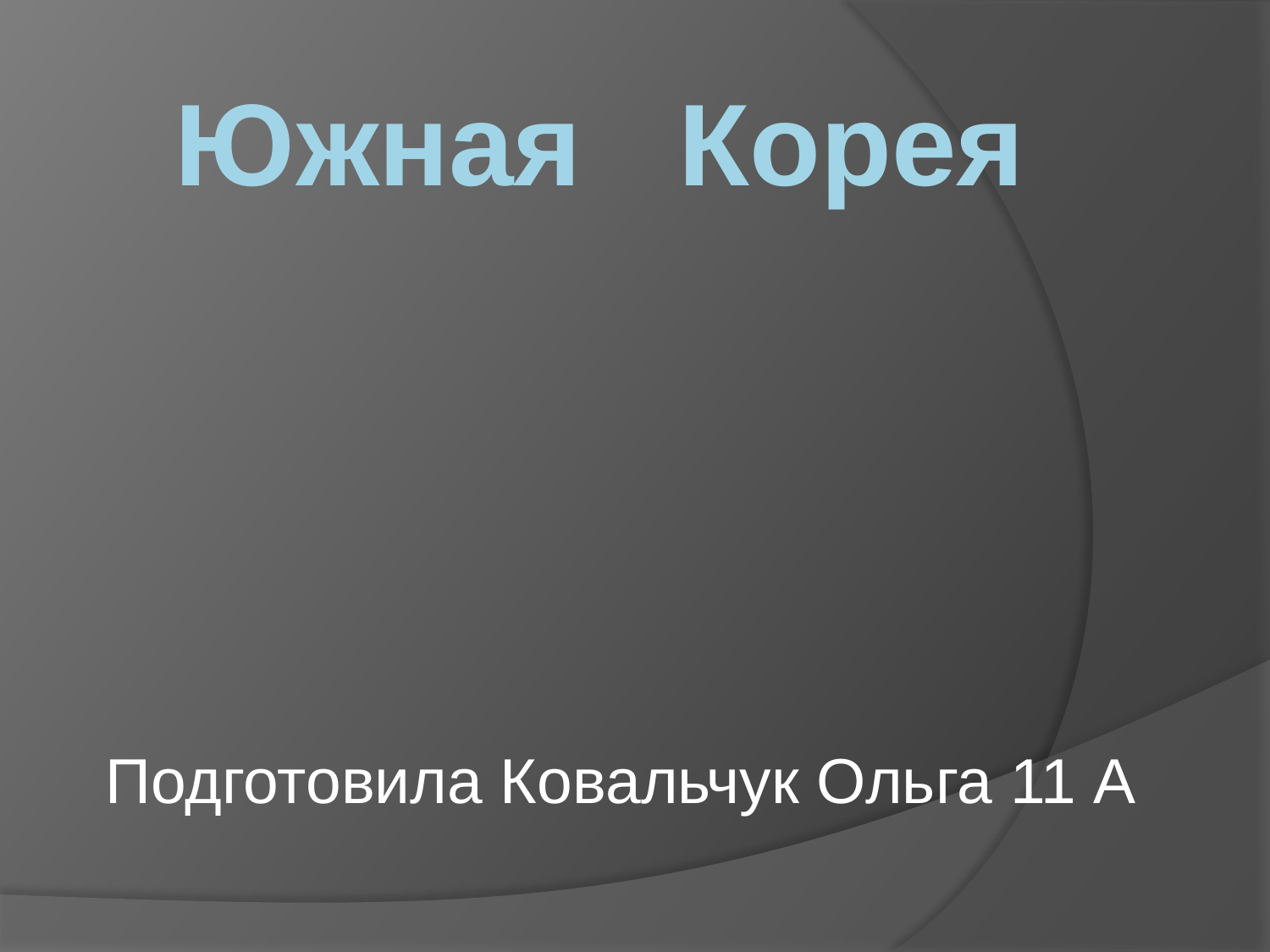

# Южная   Корея
Подготовила Ковальчук Ольга 11 А